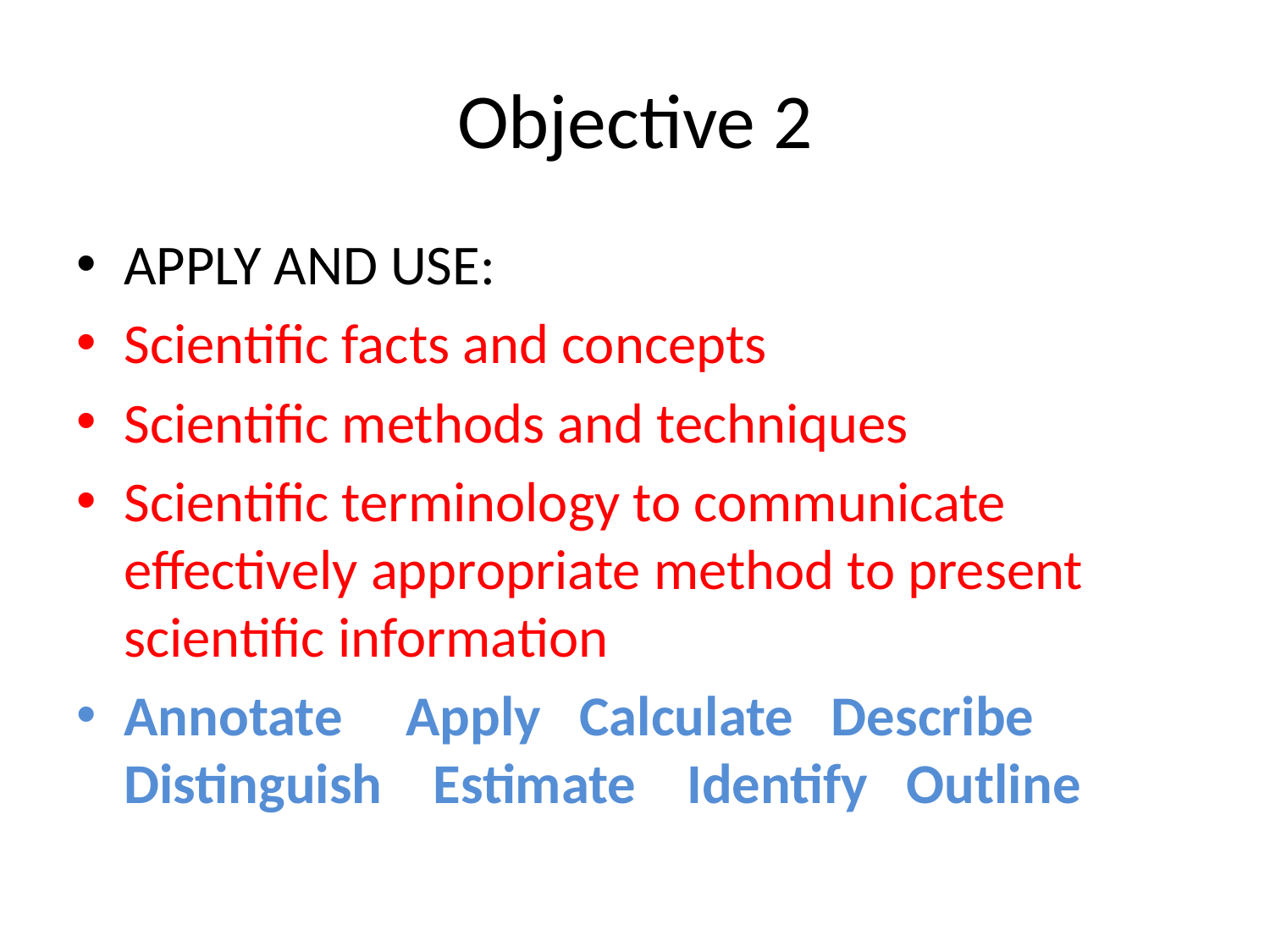

# Objective 2
APPLY AND USE:
Scientific facts and concepts
Scientific methods and techniques
Scientific terminology to communicate effectively appropriate method to present scientific information
Annotate     Apply   Calculate   Describe   Distinguish    Estimate    Identify   Outline